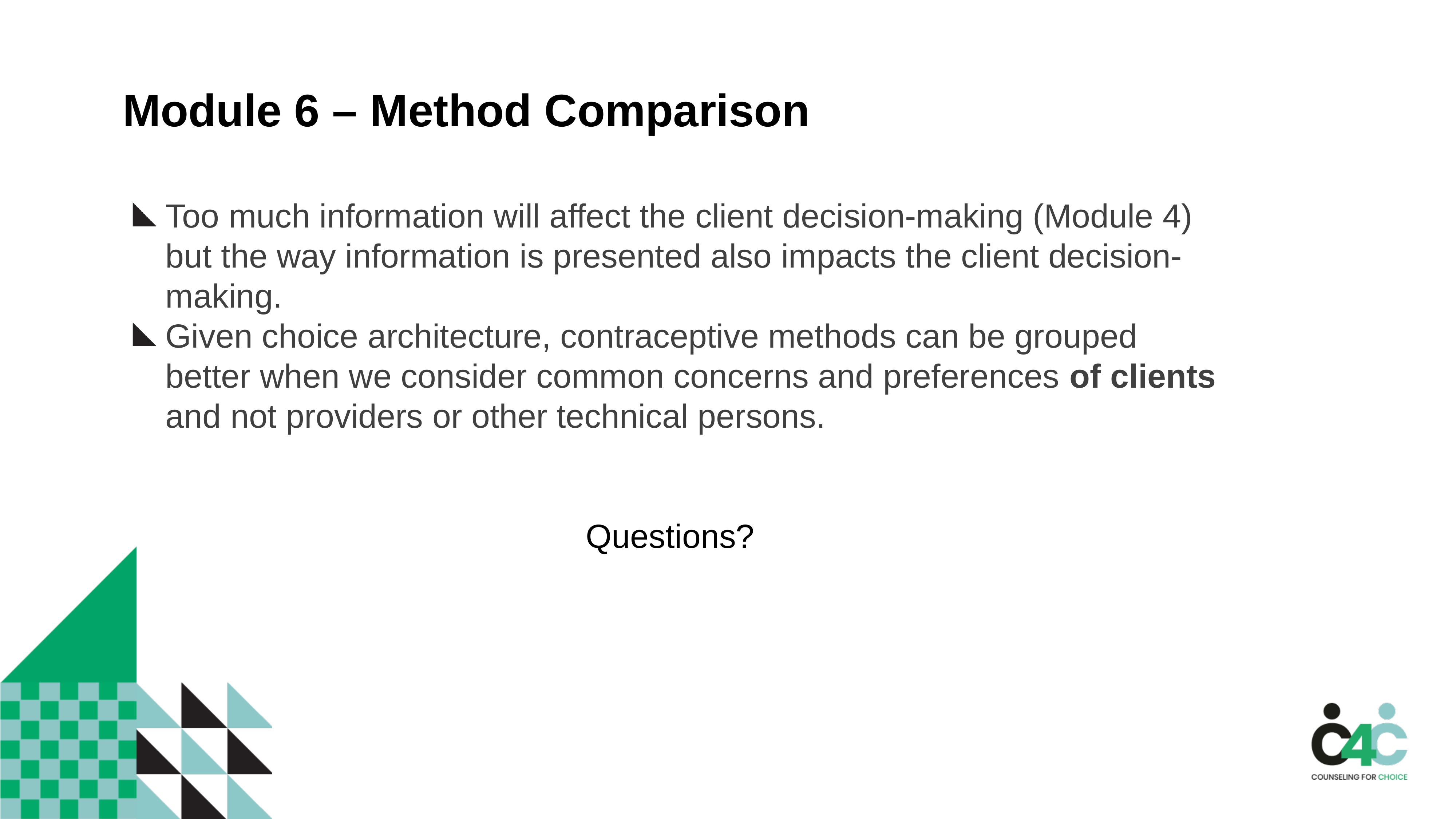

Module 6 – Method Comparison
Too much information will affect the client decision-making (Module 4) but the way information is presented also impacts the client decision-making.
Given choice architecture, contraceptive methods can be grouped better when we consider common concerns and preferences of clients and not providers or other technical persons.

Questions?